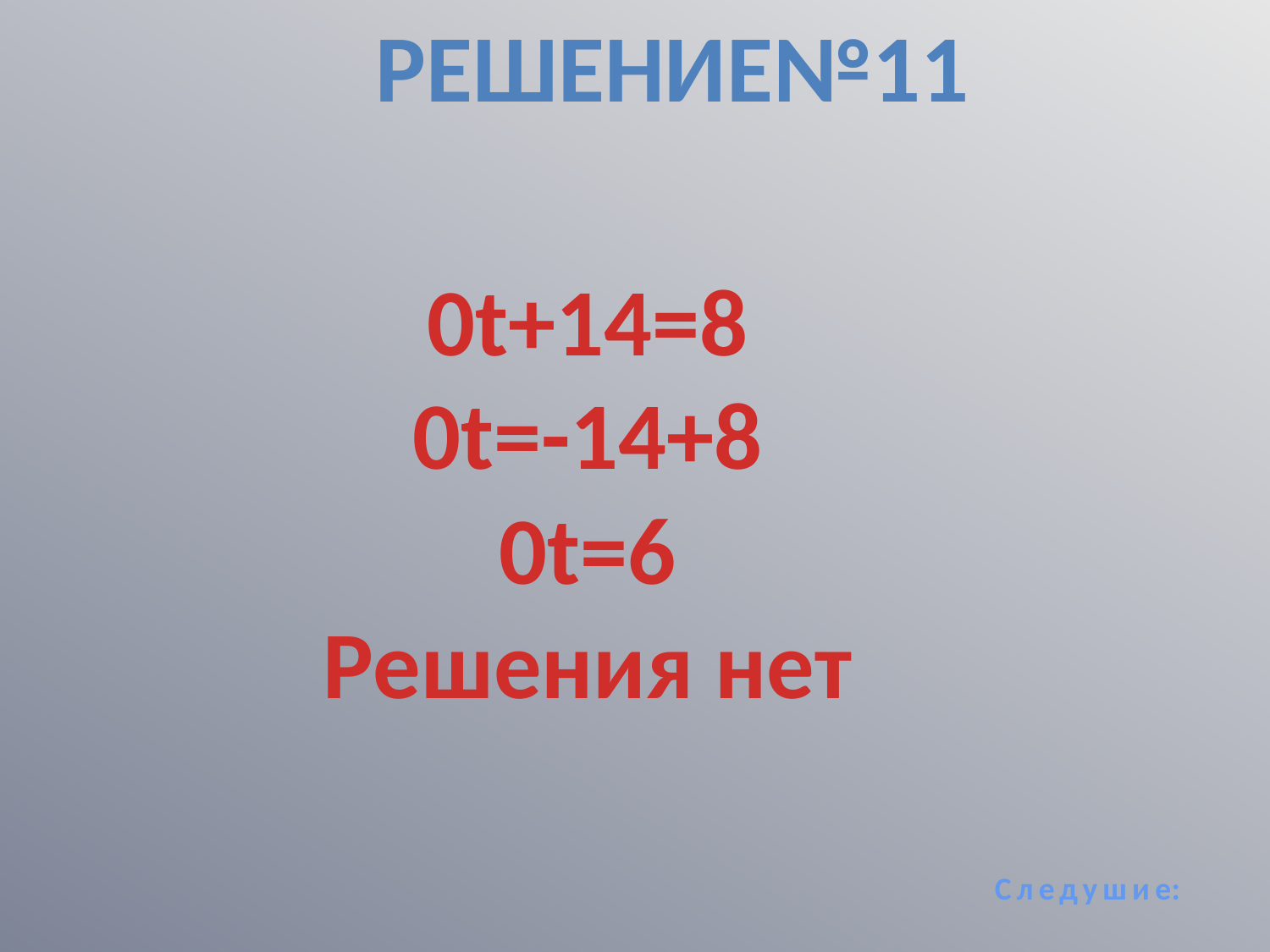

Решение№11
0t+14=8
0t=-14+8
0t=6
Решения нет

Следушие: